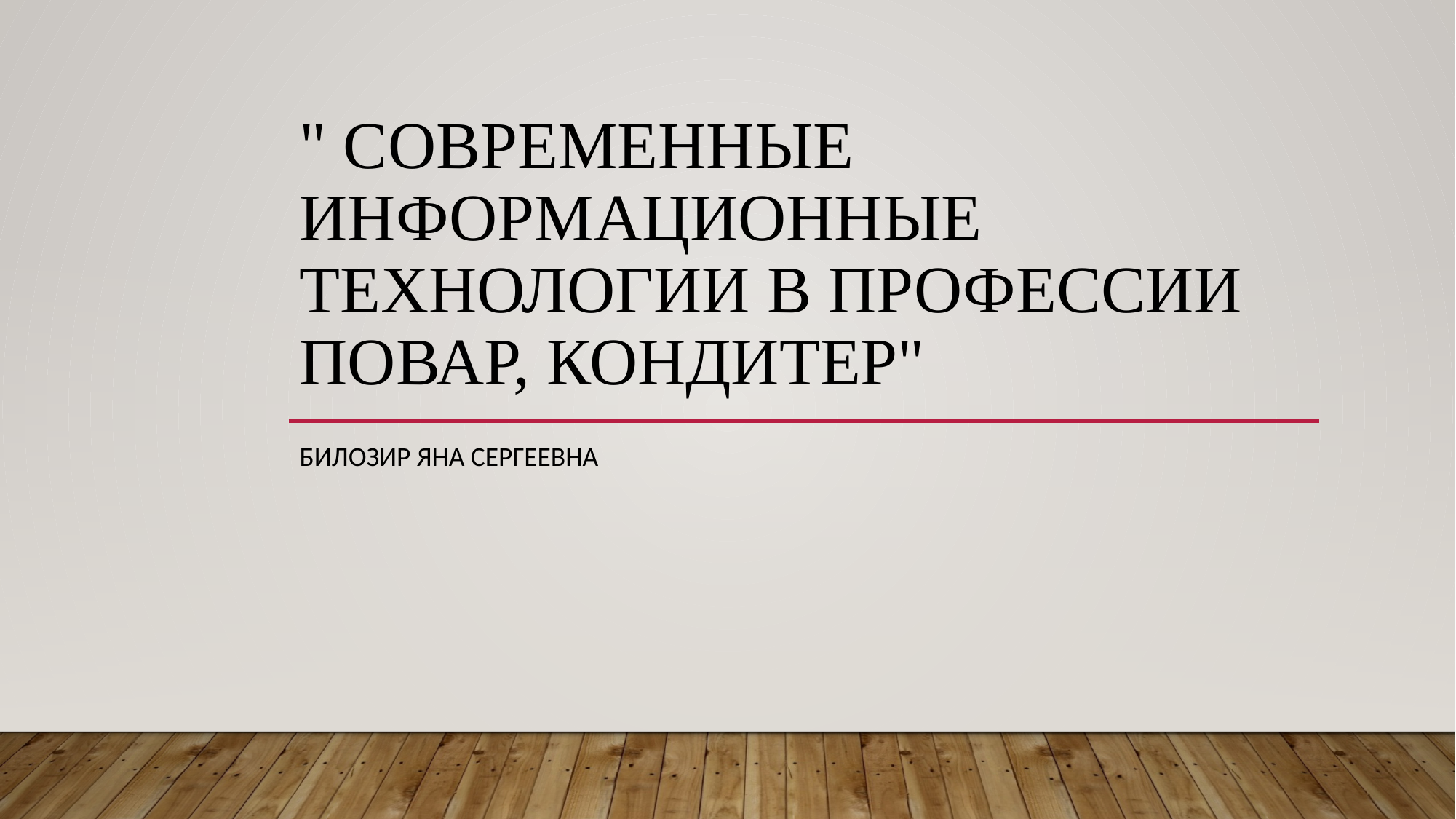

# " Современные информационные технологии в профессии повар, кондитер"
Билозир яна сергеевна